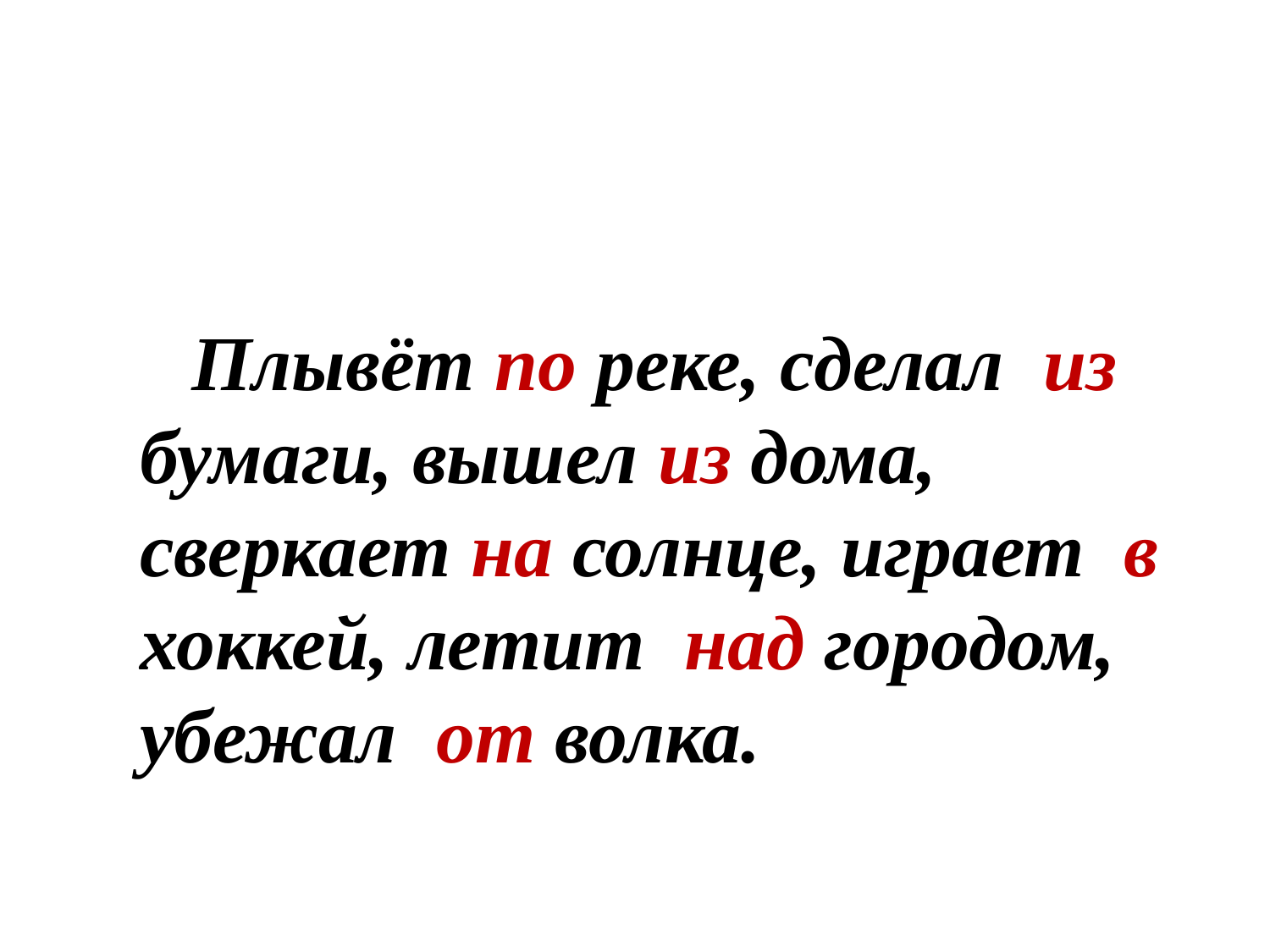

#

Плывёт по реке, сделал  из  бумаги, вышел из дома, сверкает на солнце, играет  в  хоккей, летит  над городом, убежал  от волка.